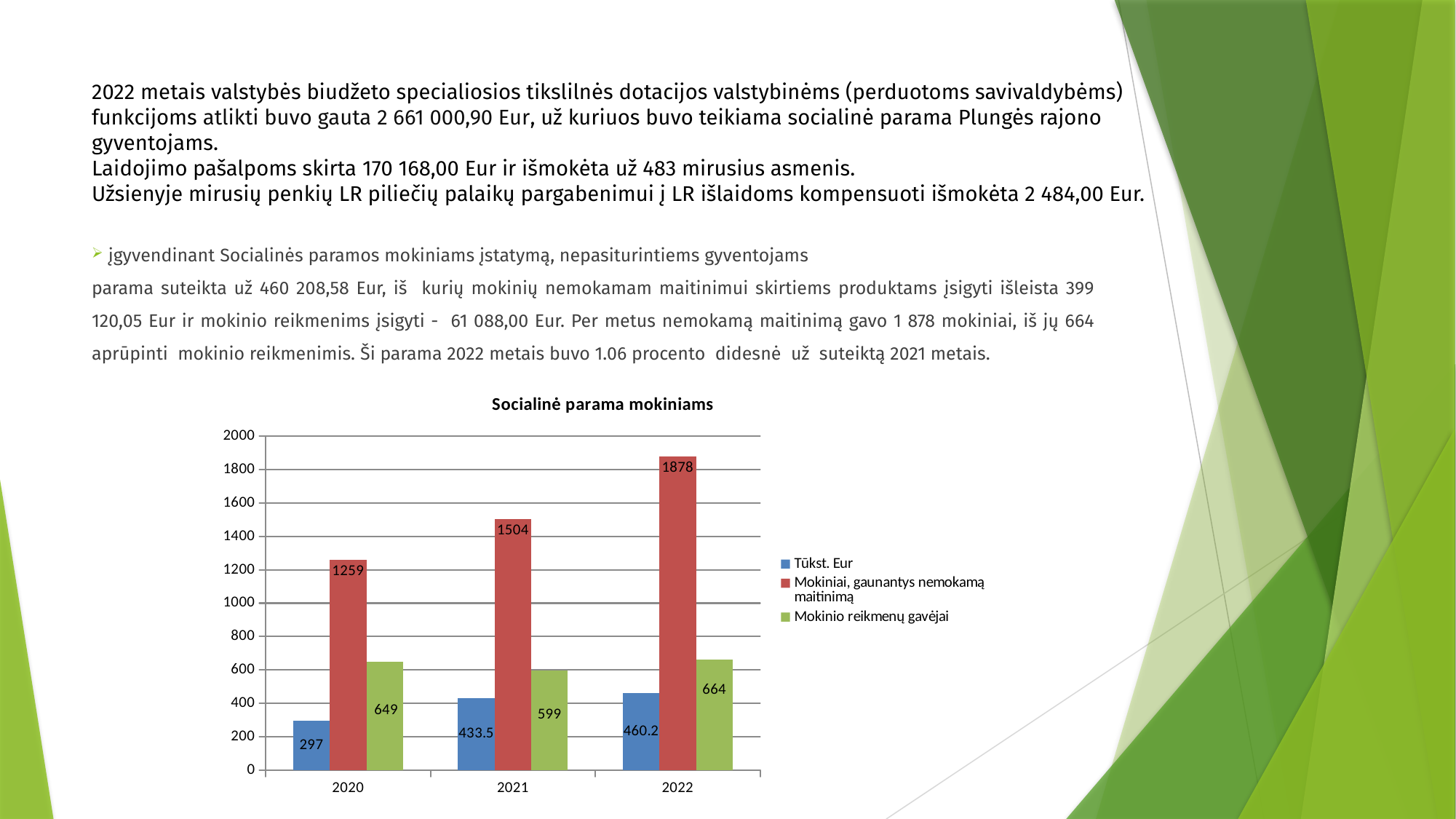

# 2022 metais valstybės biudžeto specialiosios tikslilnės dotacijos valstybinėms (perduotoms savivaldybėms) funkcijoms atlikti buvo gauta 2 661 000,90 Eur, už kuriuos buvo teikiama socialinė parama Plungės rajono gyventojams. Laidojimo pašalpoms skirta 170 168,00 Eur ir išmokėta už 483 mirusius asmenis. Užsienyje mirusių penkių LR piliečių palaikų pargabenimui į LR išlaidoms kompensuoti išmokėta 2 484,00 Eur.
 įgyvendinant Socialinės paramos mokiniams įstatymą, nepasiturintiems gyventojams
parama suteikta už 460 208,58 Eur, iš  kurių mokinių nemokamam maitinimui skirtiems produktams įsigyti išleista 399 120,05 Eur ir mokinio reikmenims įsigyti -  61 088,00 Eur. Per metus nemokamą maitinimą gavo 1 878 mokiniai, iš jų 664 aprūpinti  mokinio reikmenimis. Ši parama 2022 metais buvo 1.06 procento  didesnė  už  suteiktą 2021 metais.

### Chart: Socialinė parama mokiniams

| Category | Tūkst. Eur | Mokiniai, gaunantys nemokamą maitinimą | Mokinio reikmenų gavėjai |
|---|---|---|---|
| 2020 | 297.0 | 1259.0 | 649.0 |
| 2021 | 433.5 | 1504.0 | 599.0 |
| 2022 | 460.2 | 1878.0 | 664.0 |